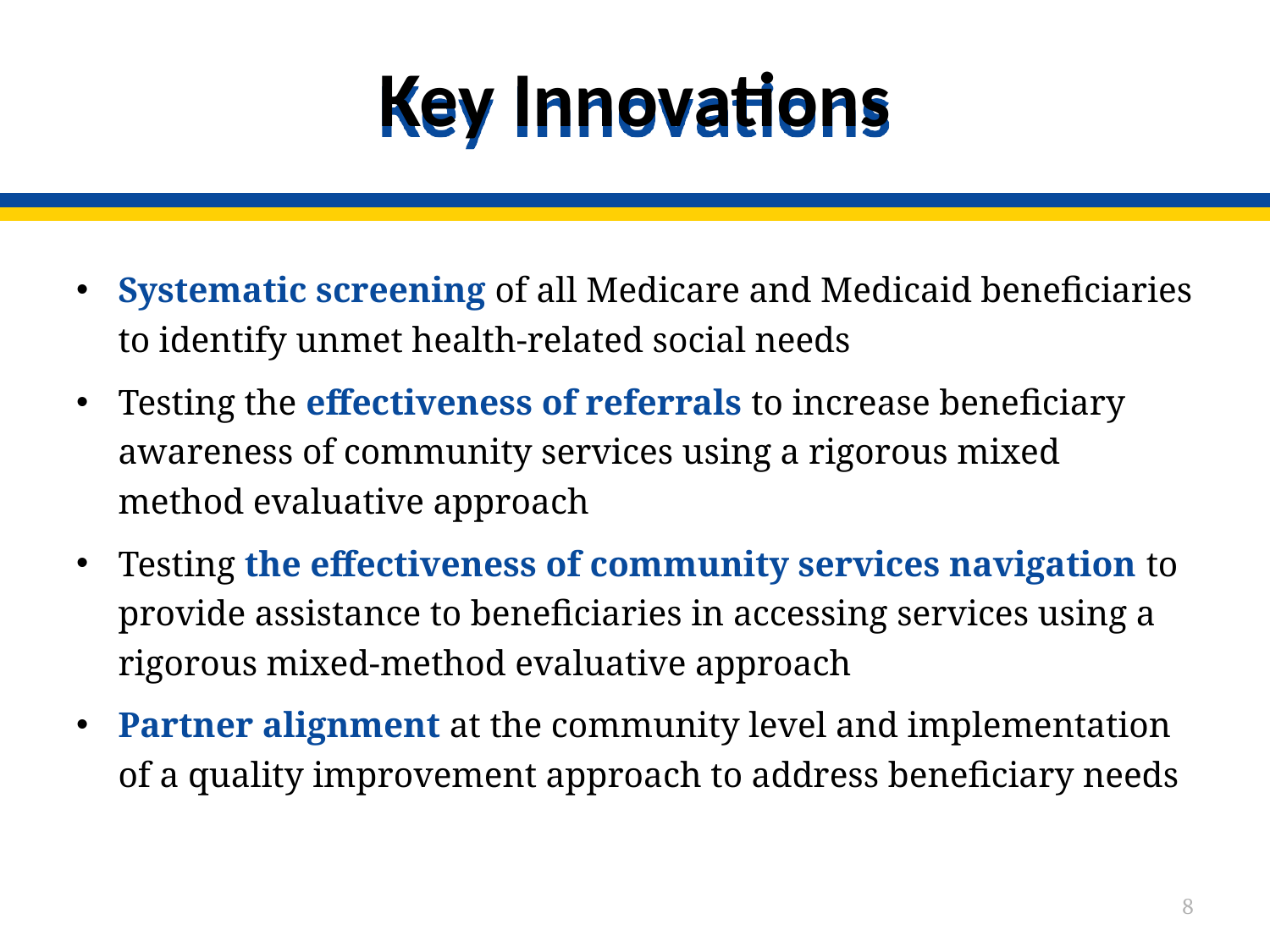

# Key Innovations
Systematic screening of all Medicare and Medicaid beneficiaries to identify unmet health-related social needs
Testing the effectiveness of referrals to increase beneficiary awareness of community services using a rigorous mixed method evaluative approach
Testing the effectiveness of community services navigation to provide assistance to beneficiaries in accessing services using a rigorous mixed-method evaluative approach
Partner alignment at the community level and implementation of a quality improvement approach to address beneficiary needs
8